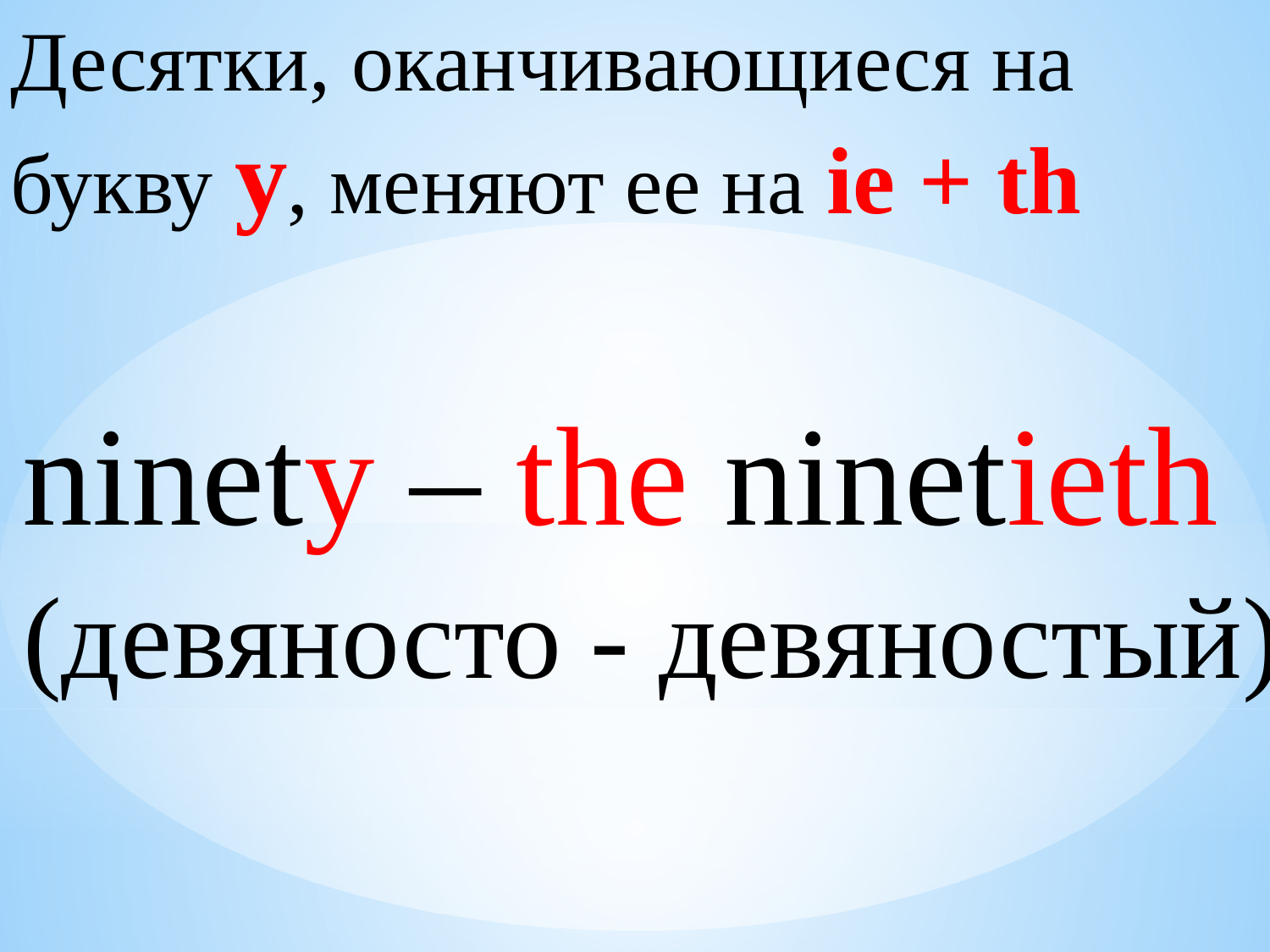

Десятки, оканчивающиеся на букву y, меняют ее на ie + th
ninety – the ninetieth
(девяносто - девяностый)